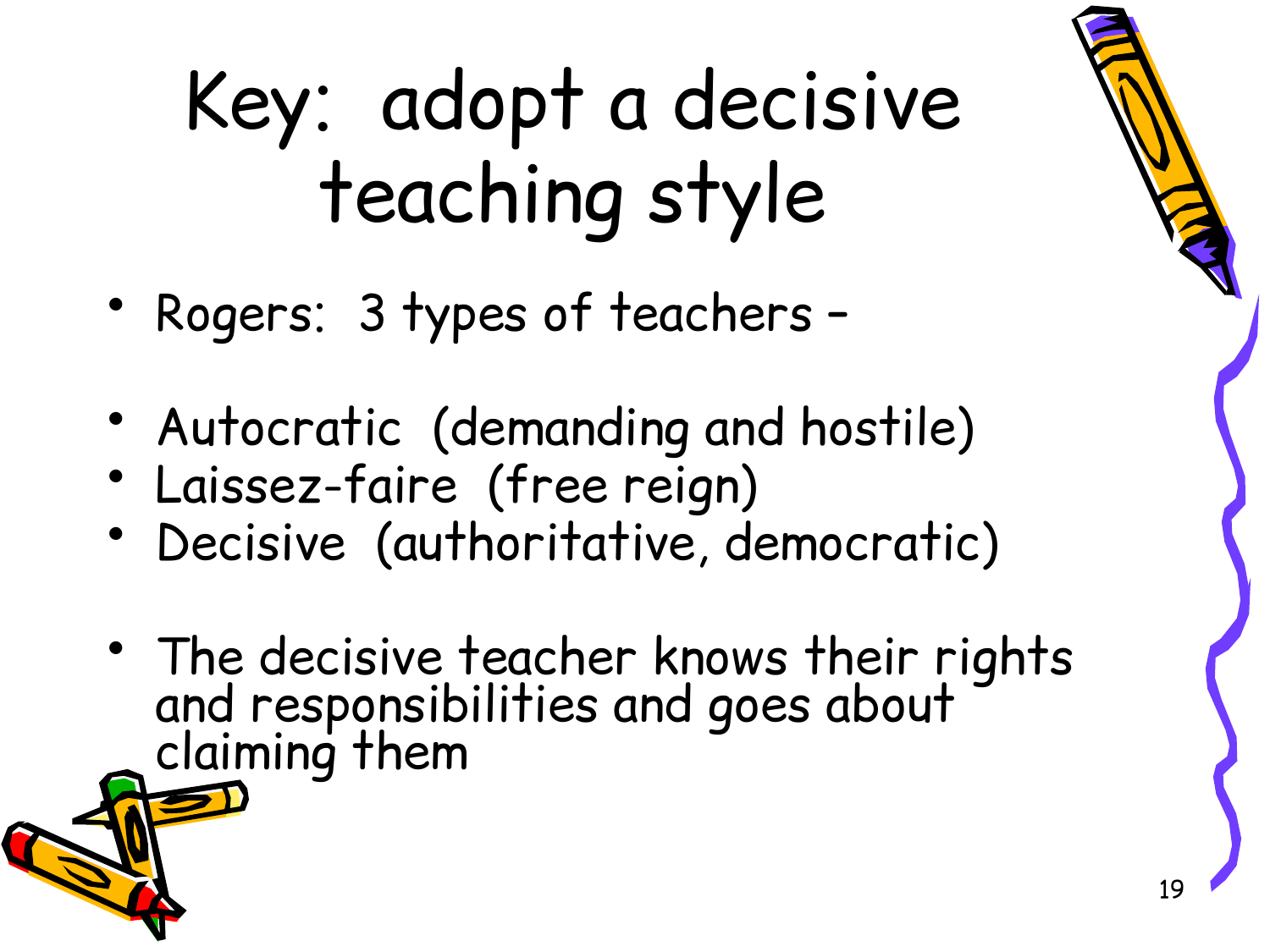

# Key:  adopt a decisive teaching style
Rogers:  3 types of teachers –

Autocratic  (demanding and hostile)
Laissez-faire  (free reign)
Decisive  (authoritative, democratic)

The decisive teacher knows their rights and responsibilities and goes about claiming them
19